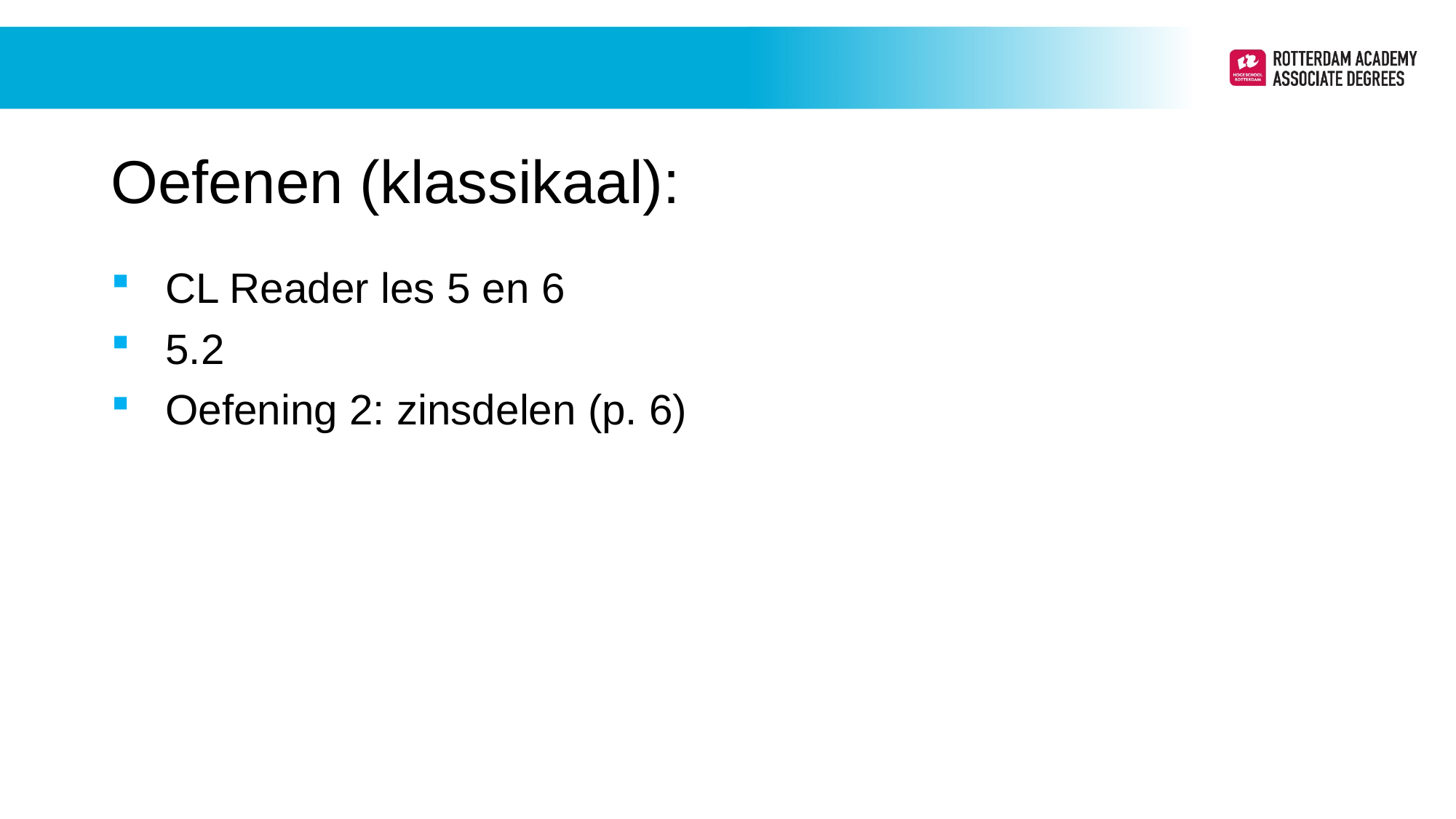

# Oefenen (klassikaal):
CL Reader les 5 en 6
5.2
Oefening 2: zinsdelen (p. 6)